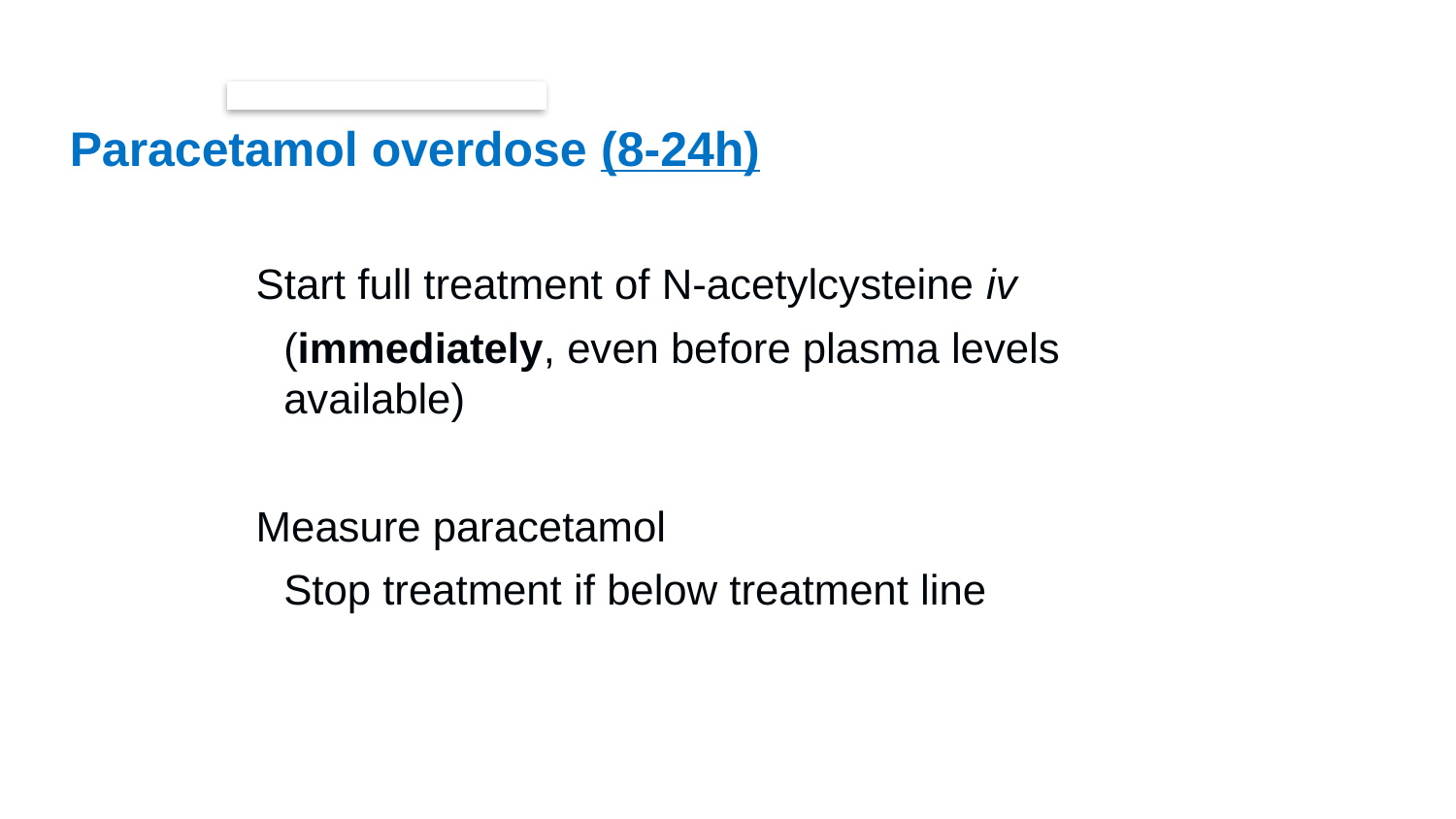

# Paracetamol overdose (8-24h)
Start full treatment of N-acetylcysteine iv
(immediately, even before plasma levels available)

Measure paracetamol
Stop treatment if below treatment line